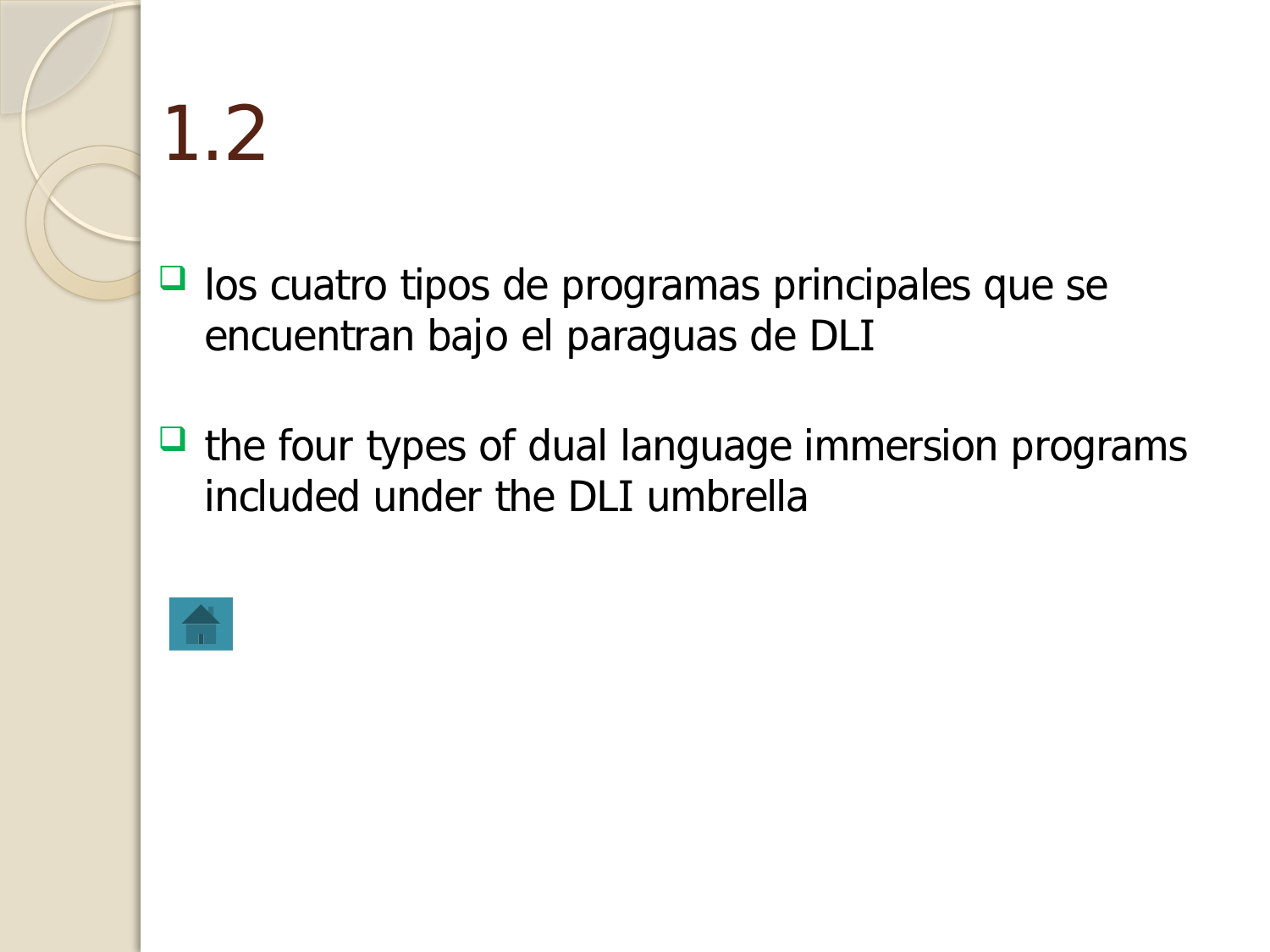

# 1.2

los cuatro tipos de programas principales que se encuentran bajo el paraguas de DLI
the four types of dual language immersion programs included under the DLI umbrella